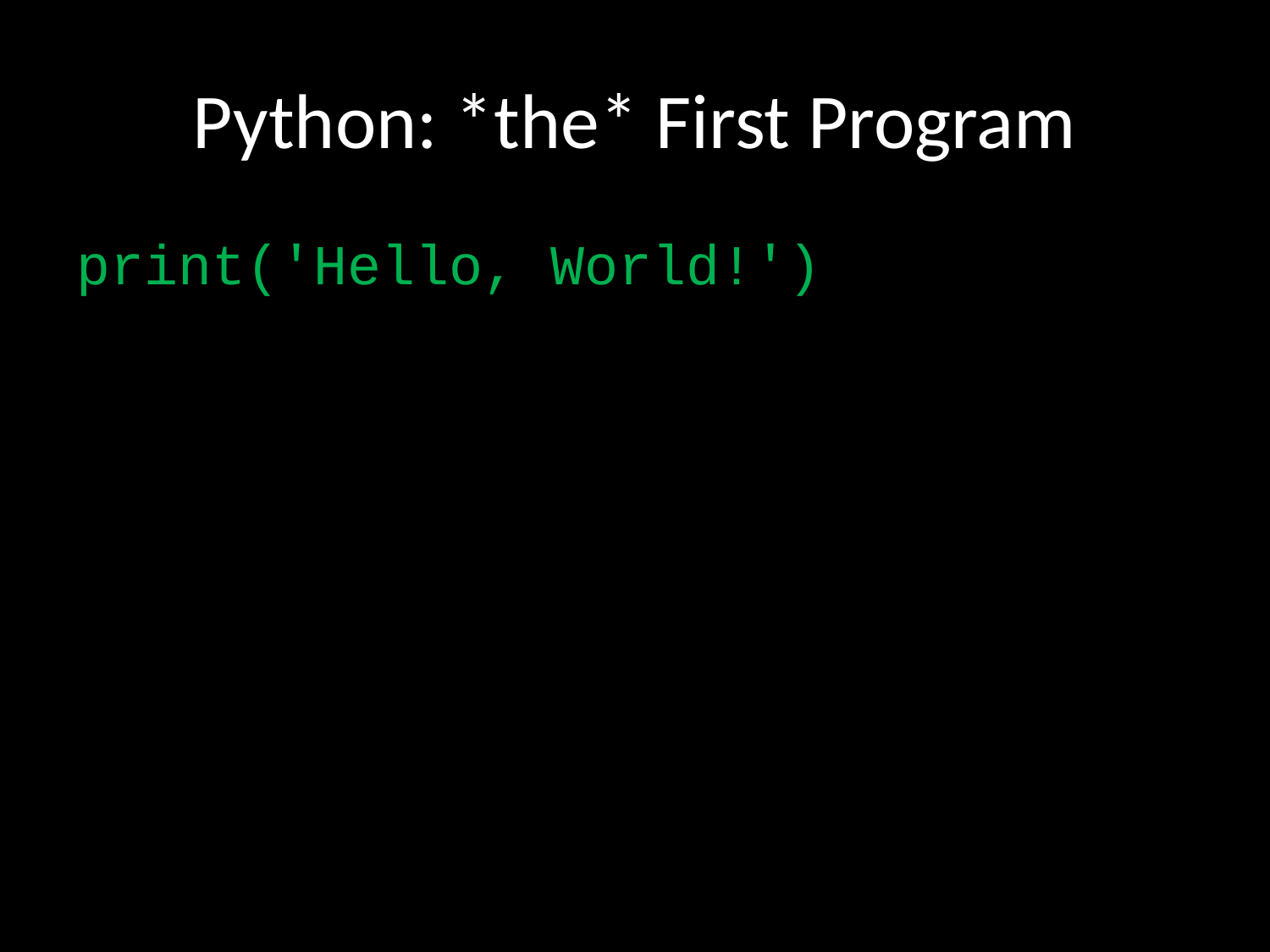

# Python: *the* First Program
print('Hello, World!')